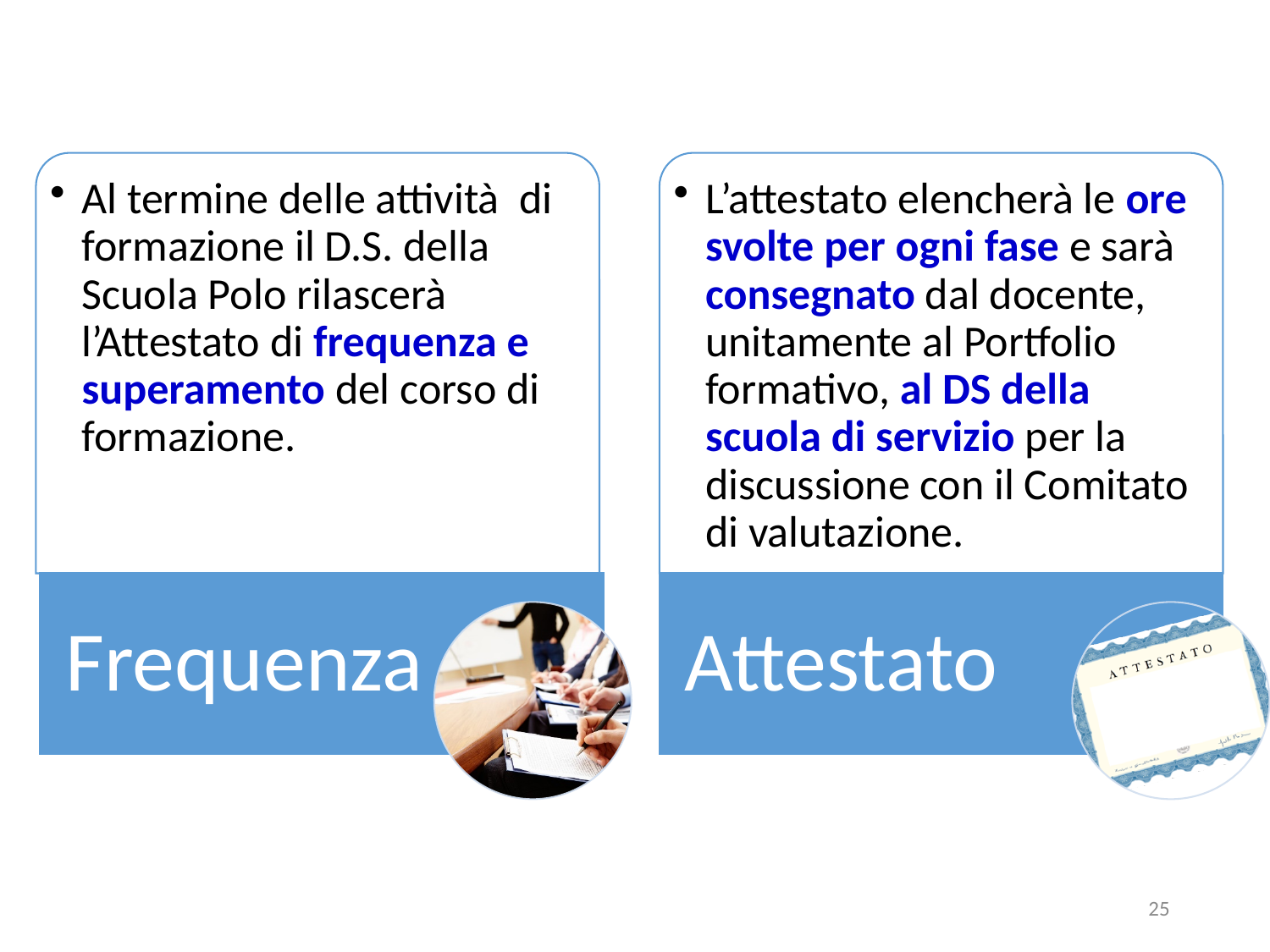

Al termine delle attività  di formazione il D.S. della Scuola Polo rilascerà l’Attestato di frequenza e superamento del corso di formazione.
Frequenza
L’attestato elencherà le ore svolte per ogni fase e sarà consegnato dal docente, unitamente al Portfolio formativo, al DS della scuola di servizio per la discussione con il Comitato di valutazione.
Attestato
25